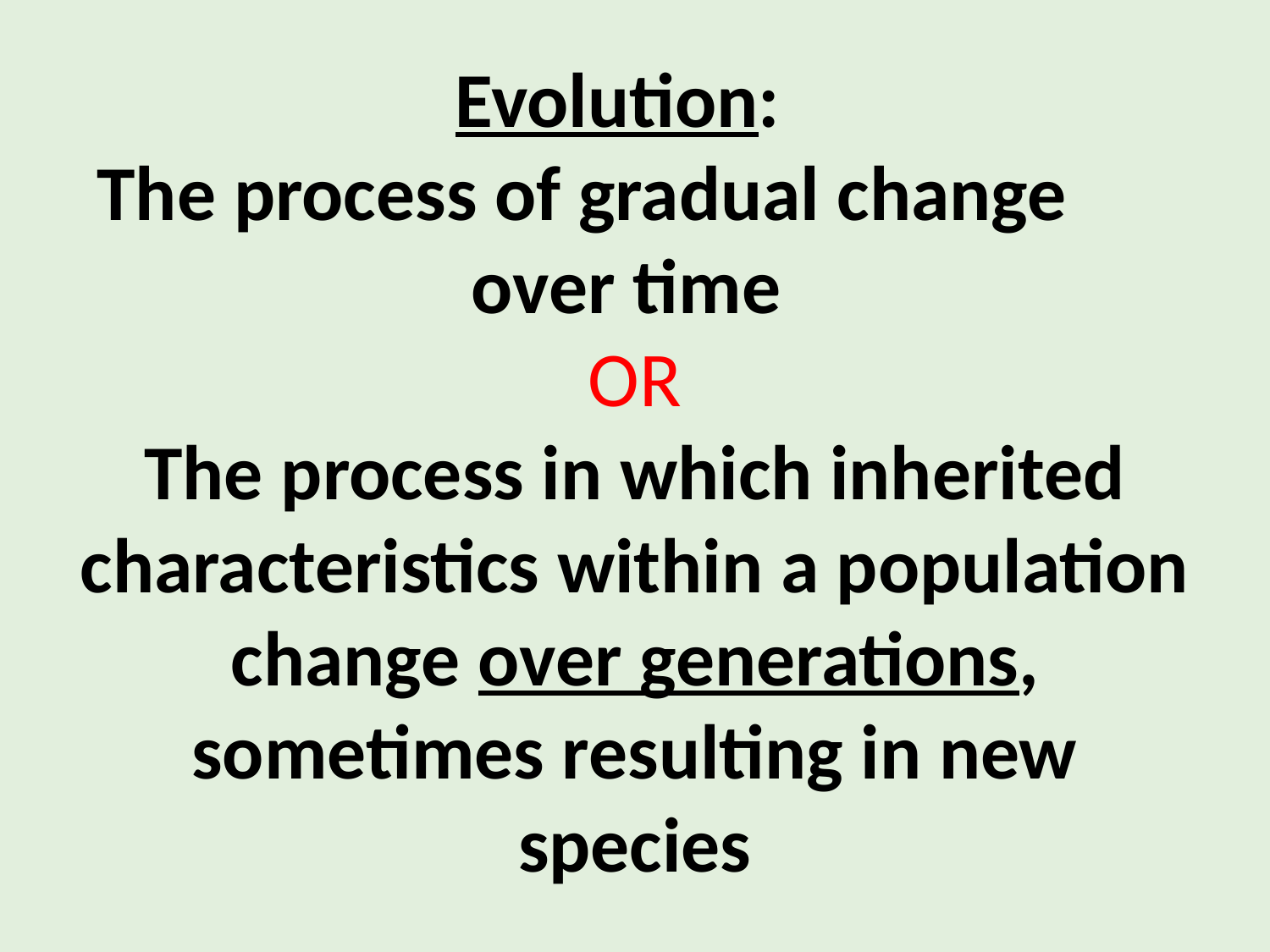

# Evolution: The process of gradual change       over time OR The process in which inherited characteristics within a population change over generations, sometimes resulting in new species